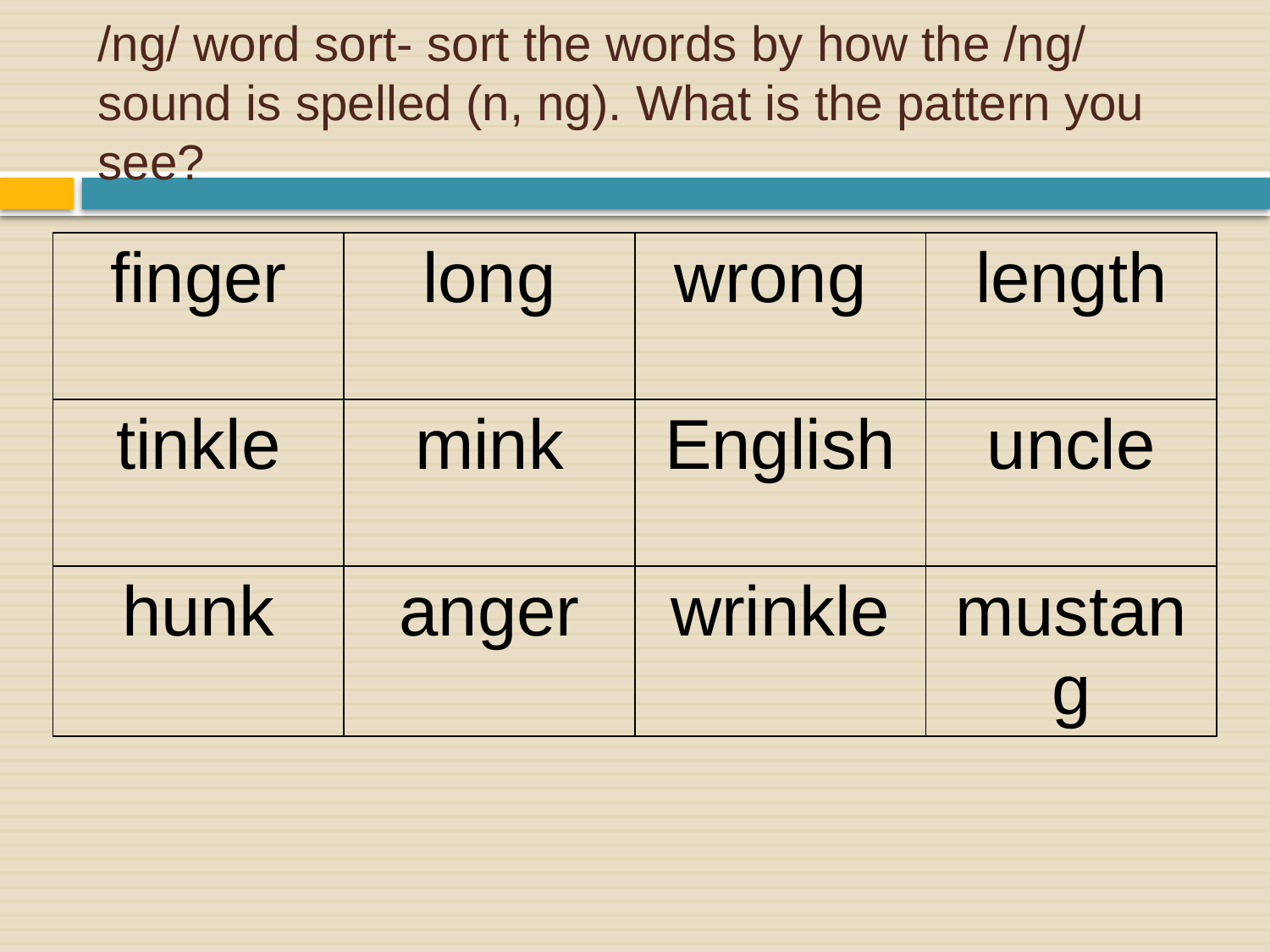

# /ng/ word sort- sort the words by how the /ng/ sound is spelled (n, ng). What is the pattern you see?
| finger | long | wrong | length |
| --- | --- | --- | --- |
| tinkle | mink | English | uncle |
| hunk | anger | wrinkle | mustang |